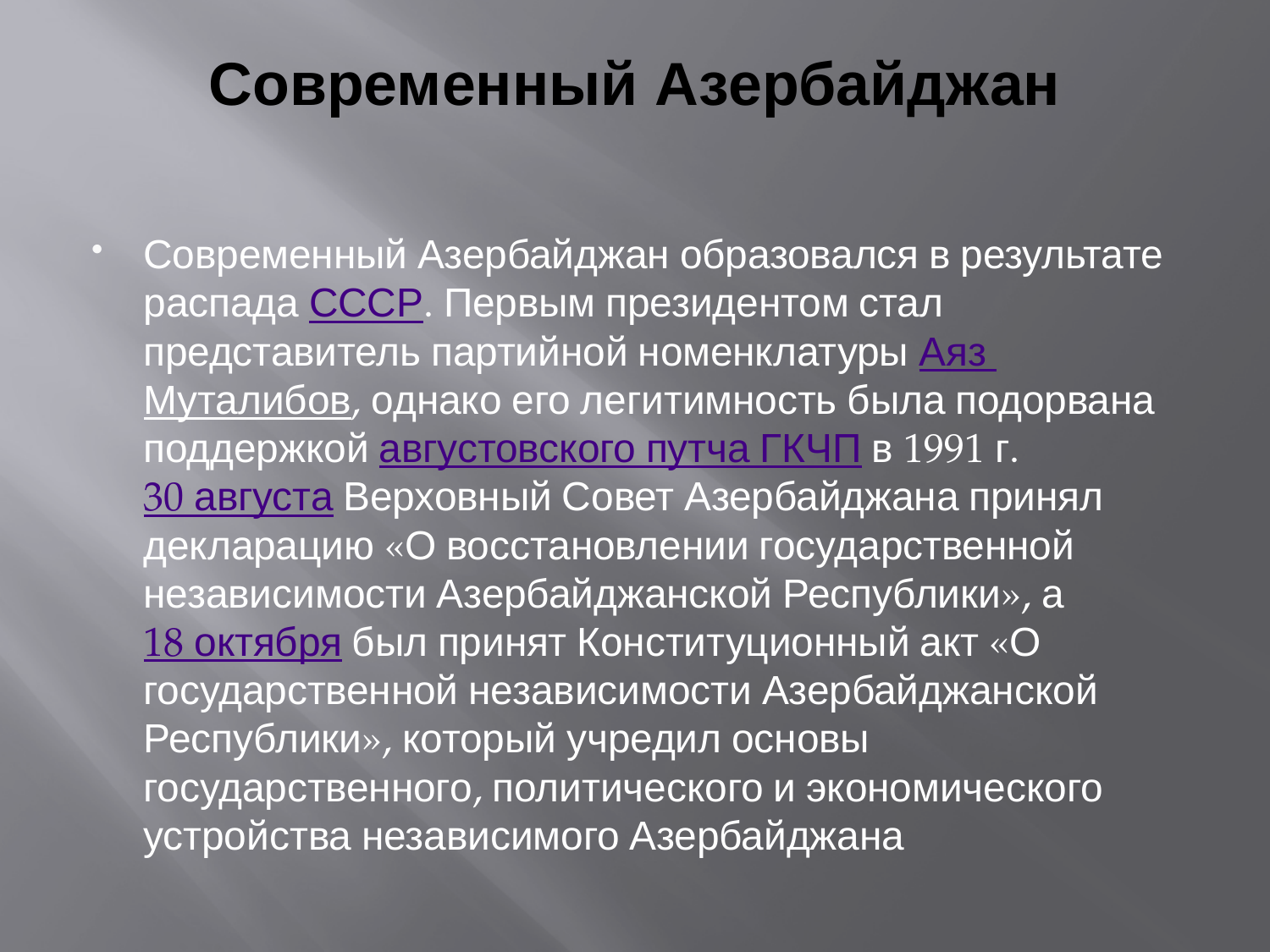

# Современный Азербайджан
Современный Азербайджан образовался в результате распада СССР. Первым президентом стал представитель партийной номенклатуры Аяз Муталибов, однако его легитимность была подорвана поддержкой августовского путча ГКЧП в 1991 г. 30 августа Верховный Совет Азербайджана принял декларацию «О восстановлении государственной независимости Азербайджанской Республики», а 18 октября был принят Конституционный акт «О государственной независимости Азербайджанской Республики», который учредил основы государственного, политического и экономического устройства независимого Азербайджана